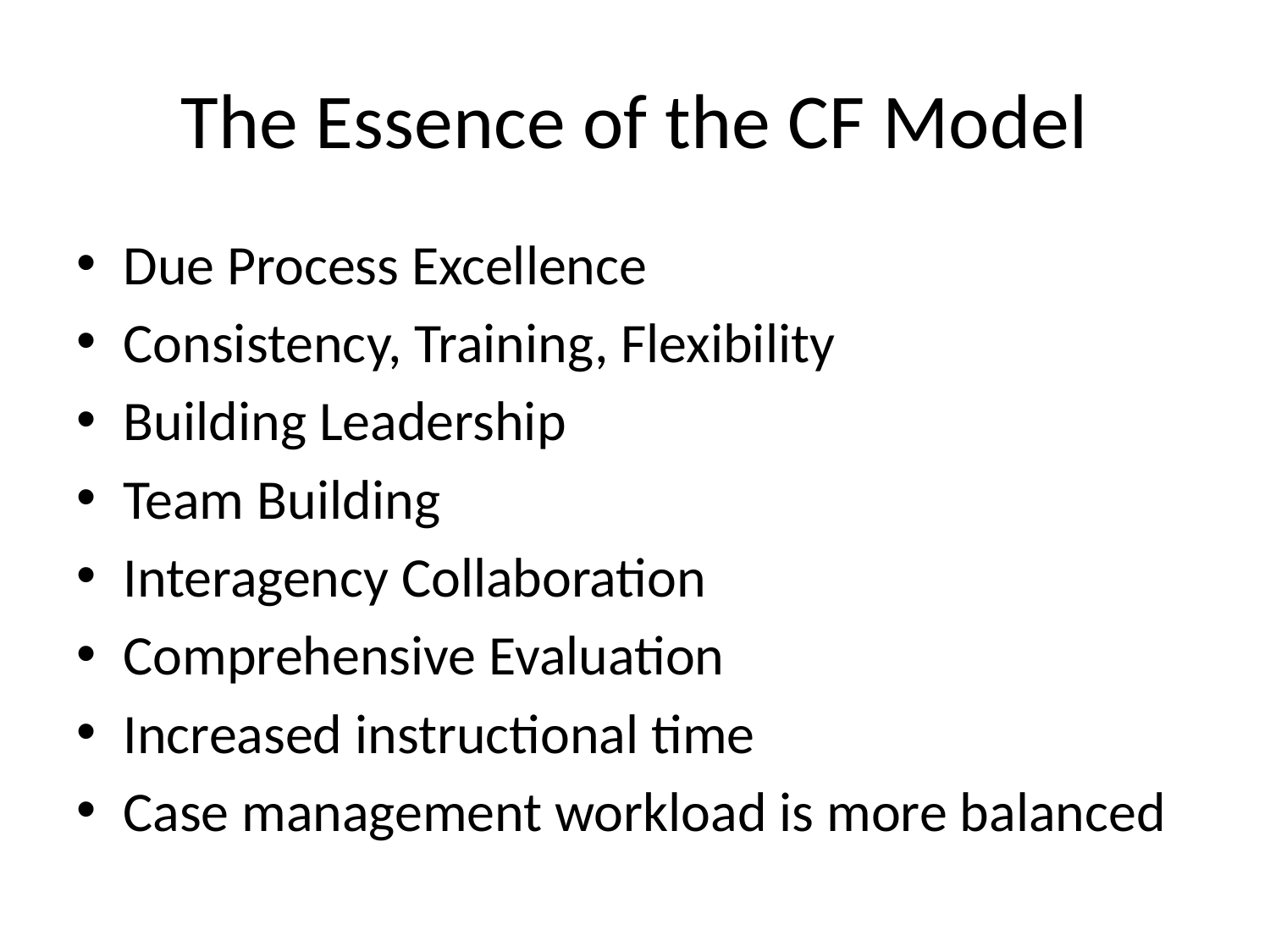

# The Essence of the CF Model
Due Process Excellence
Consistency, Training, Flexibility
Building Leadership
Team Building
Interagency Collaboration
Comprehensive Evaluation
Increased instructional time
Case management workload is more balanced